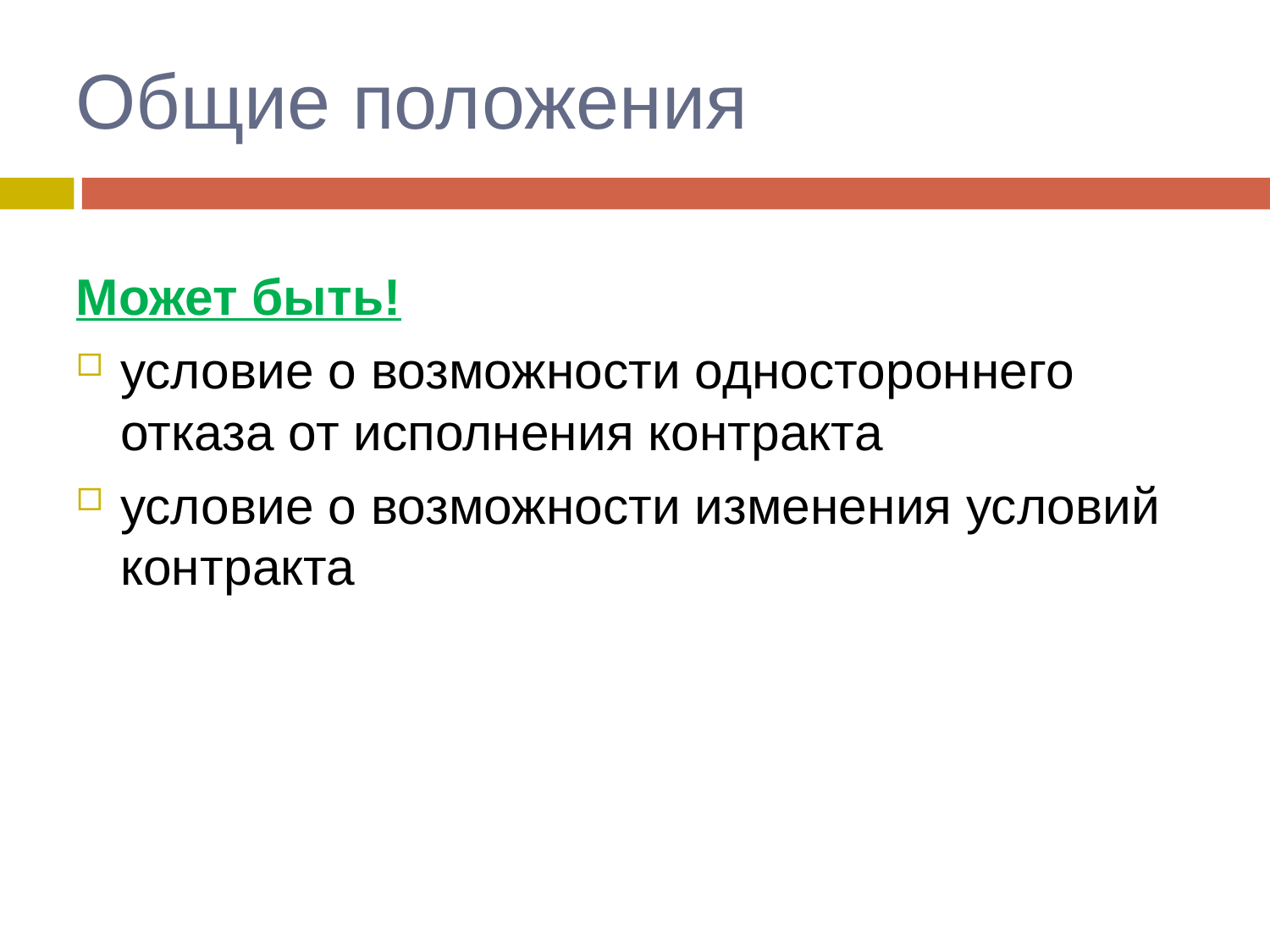

# Общие положения
Может быть!
условие о возможности одностороннего отказа от исполнения контракта
условие о возможности изменения условий контракта